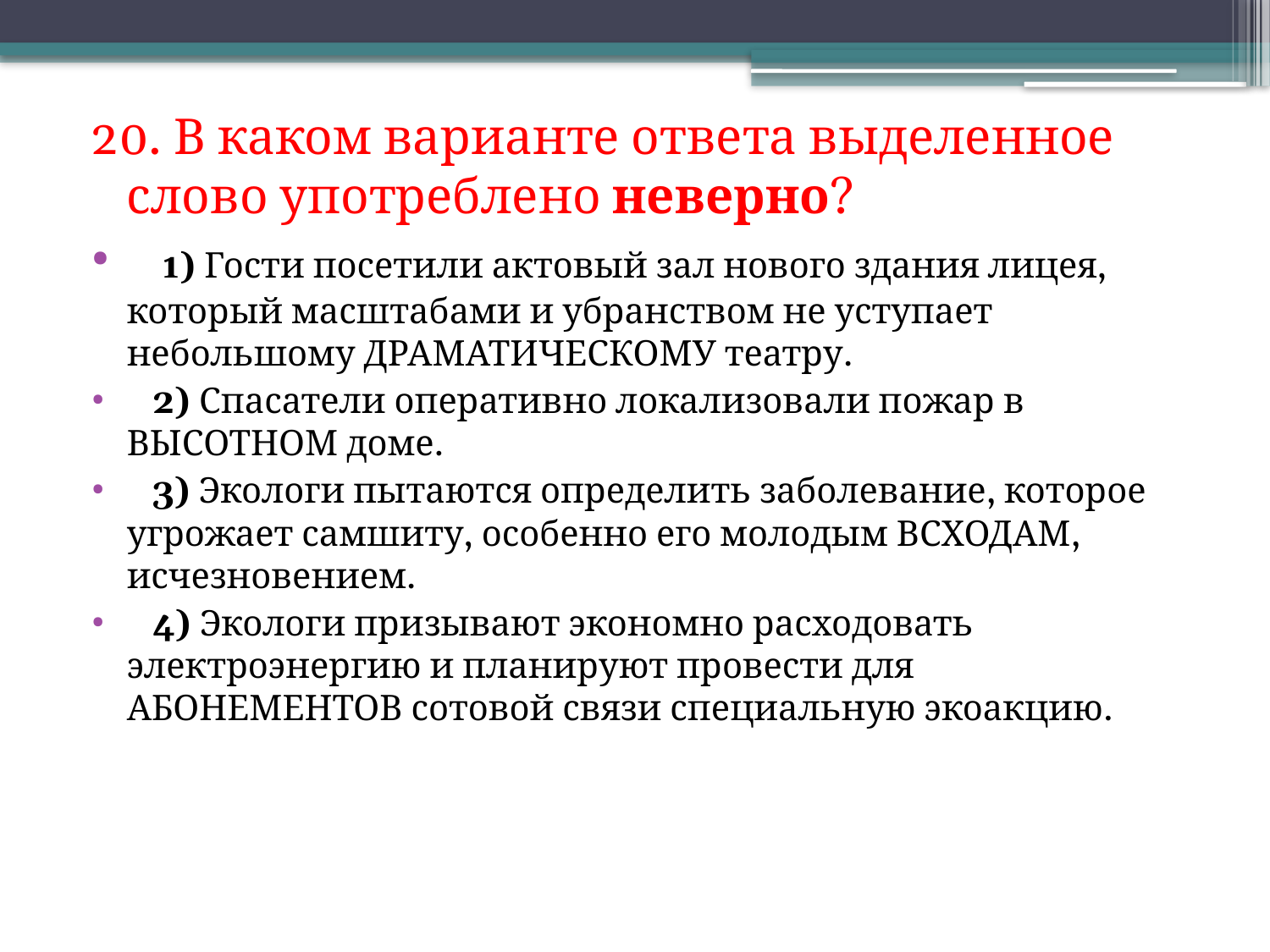

20. В каком варианте ответа выделенное слово употреблено неверно?
   1) Гости посетили актовый зал нового здания лицея, который масштабами и убранством не уступает небольшому ДРАМАТИЧЕСКОМУ театру.
   2) Спасатели оперативно локализовали пожар в ВЫСОТНОМ доме.
   3) Экологи пытаются определить заболевание, которое угрожает самшиту, особенно его молодым ВСХОДАМ, исчезновением.
   4) Экологи призывают экономно расходовать электроэнергию и планируют провести для АБОНЕМЕНТОВ сотовой связи специальную экоакцию.